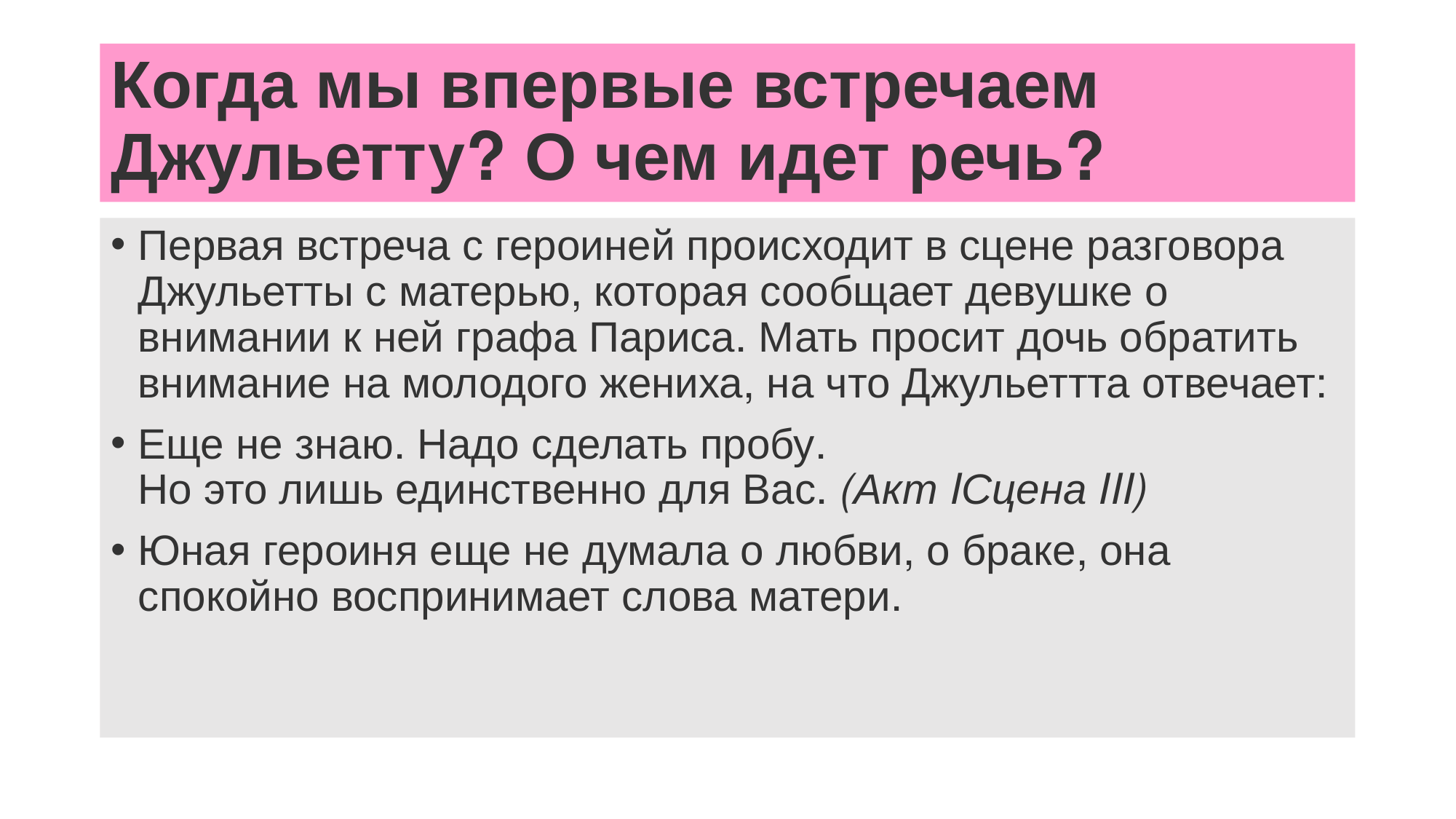

# Когда мы впервые встречаем Джульетту? О чем идет речь?
Первая встреча с героиней происходит в сцене разговора Джульетты с матерью, которая сообщает девушке о внимании к ней графа Париса. Мать просит дочь обратить внимание на молодого жениха, на что Джульеттта отвечает:
Еще не знаю. Надо сделать пробу.
Но это лишь единственно для Вас. (Акт IСцена III)
Юная героиня еще не думала о любви, о браке, она спокойно воспринимает слова матери.